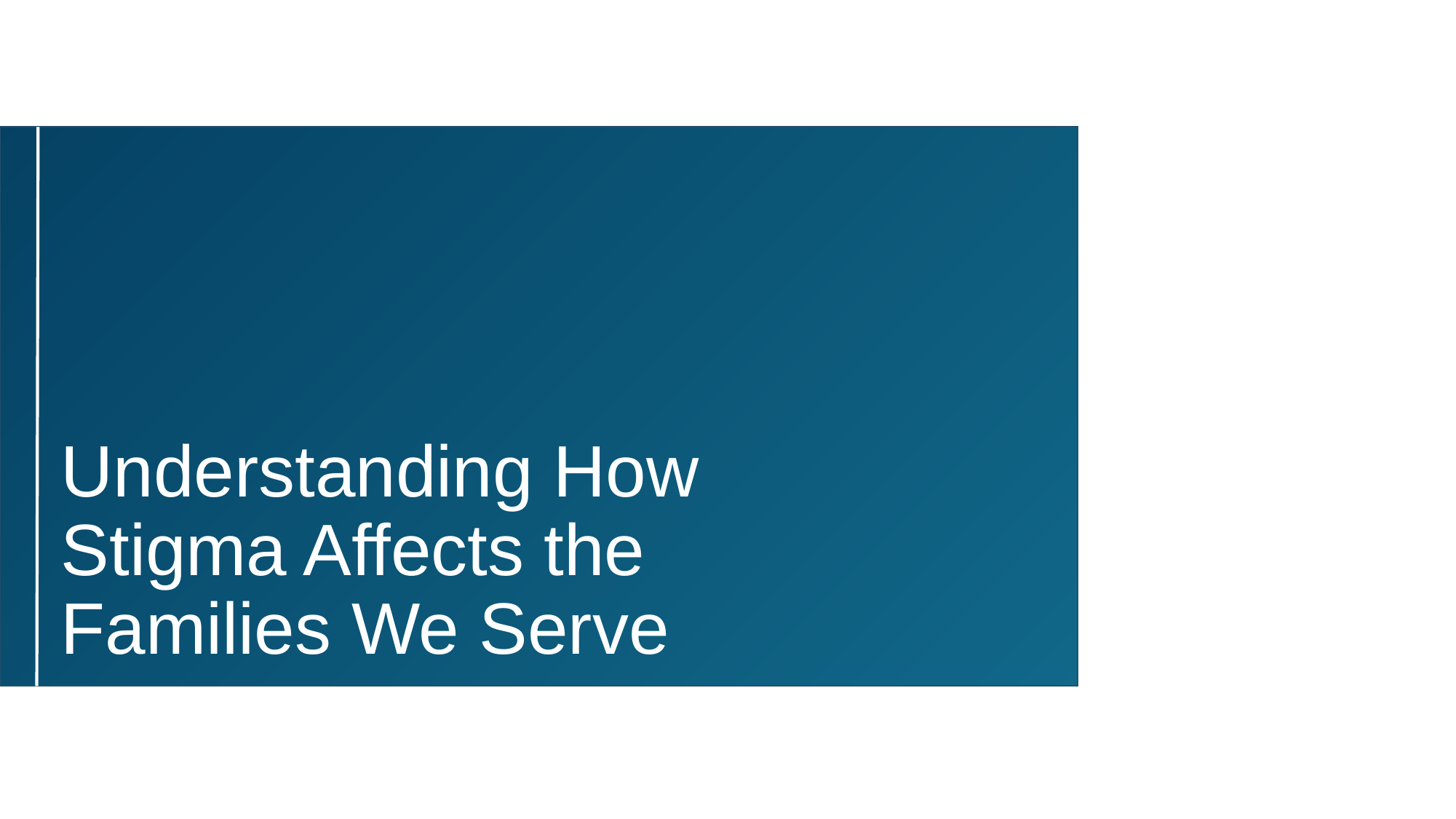

# Understanding How Stigma Affects the Families We Serve